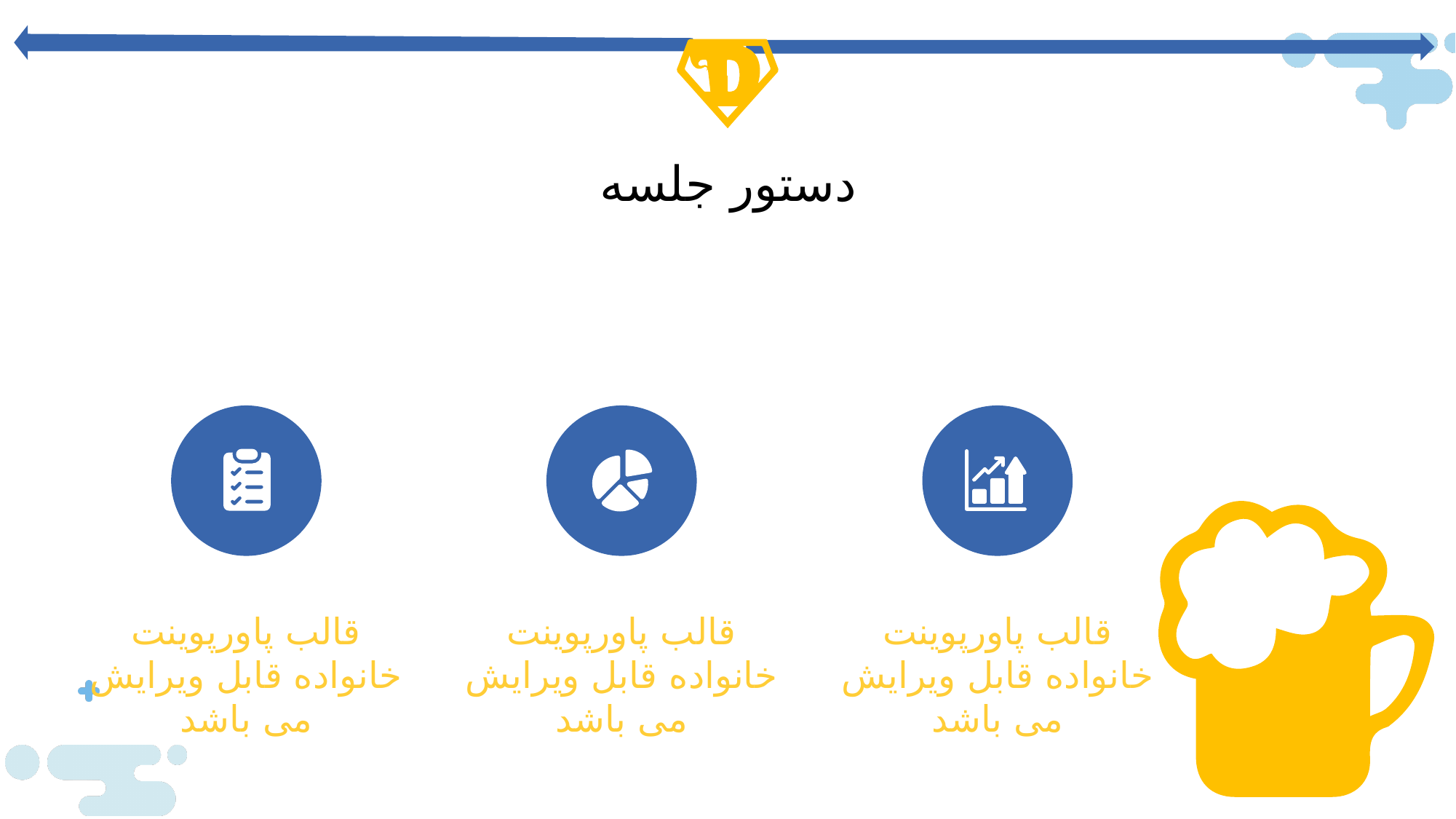

دستور جلسه

قالب پاورپوینت خانواده قابل ویرایش می باشد
قالب پاورپوینت خانواده قابل ویرایش می باشد
قالب پاورپوینت خانواده قابل ویرایش می باشد